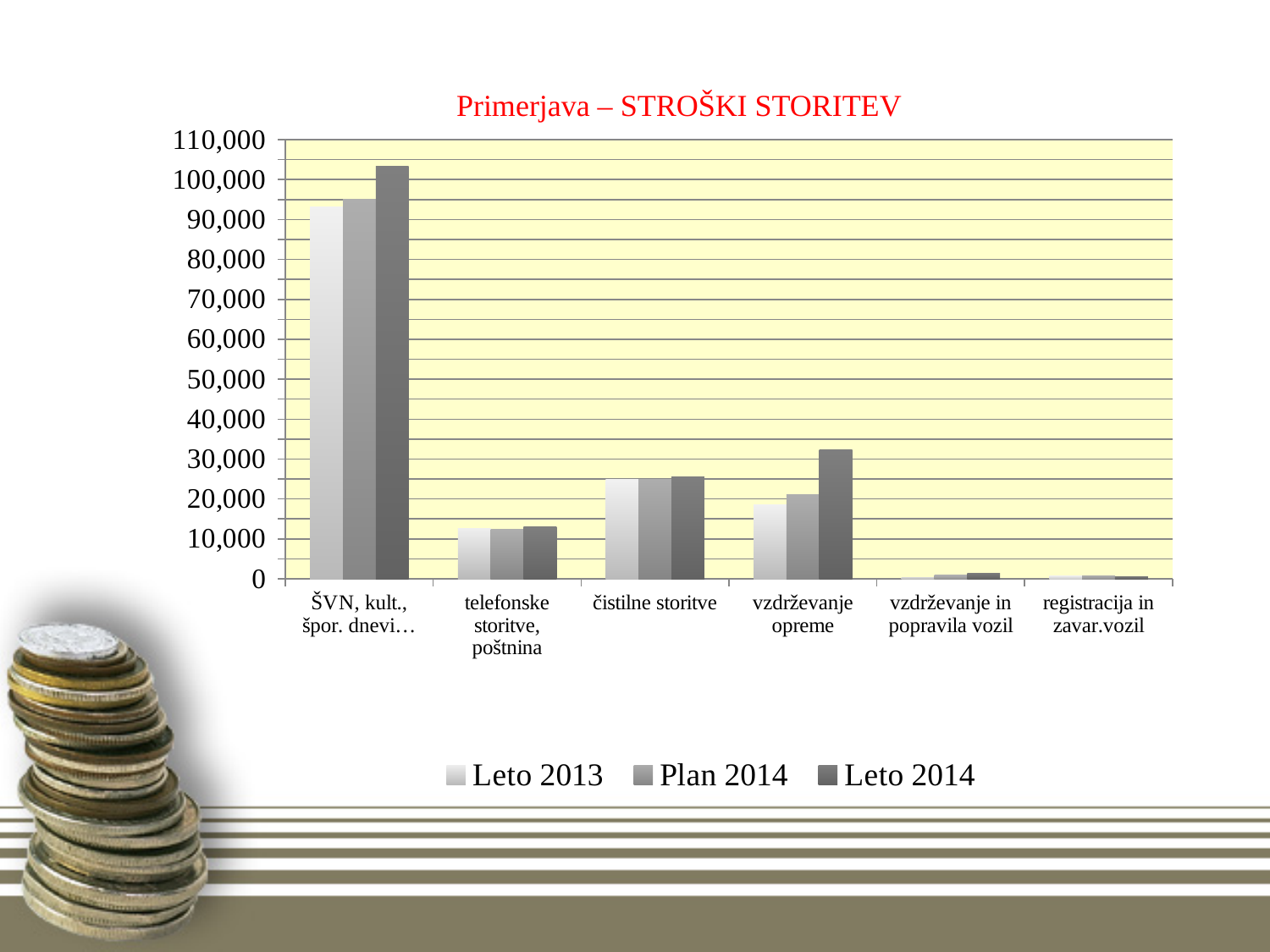

### Chart

| Category | Leto 2013 | Plan 2014 | Leto 2014 |
|---|---|---|---|
| ŠVN, kult., špor. dnevi… | 93142.0 | 95000.0 | 103253.0 |
| telefonske storitve, poštnina | 12568.0 | 12500.0 | 13038.0 |
| čistilne storitve | 24891.0 | 25000.0 | 25467.0 |
| vzdrževanje opreme | 18457.0 | 21000.0 | 32329.0 |
| vzdrževanje in popravila vozil | 325.0 | 1000.0 | 1369.0 |
| registracija in zavar.vozil | 669.0 | 700.0 | 629.0 |
# Primerjava – STROŠKI STORITEV